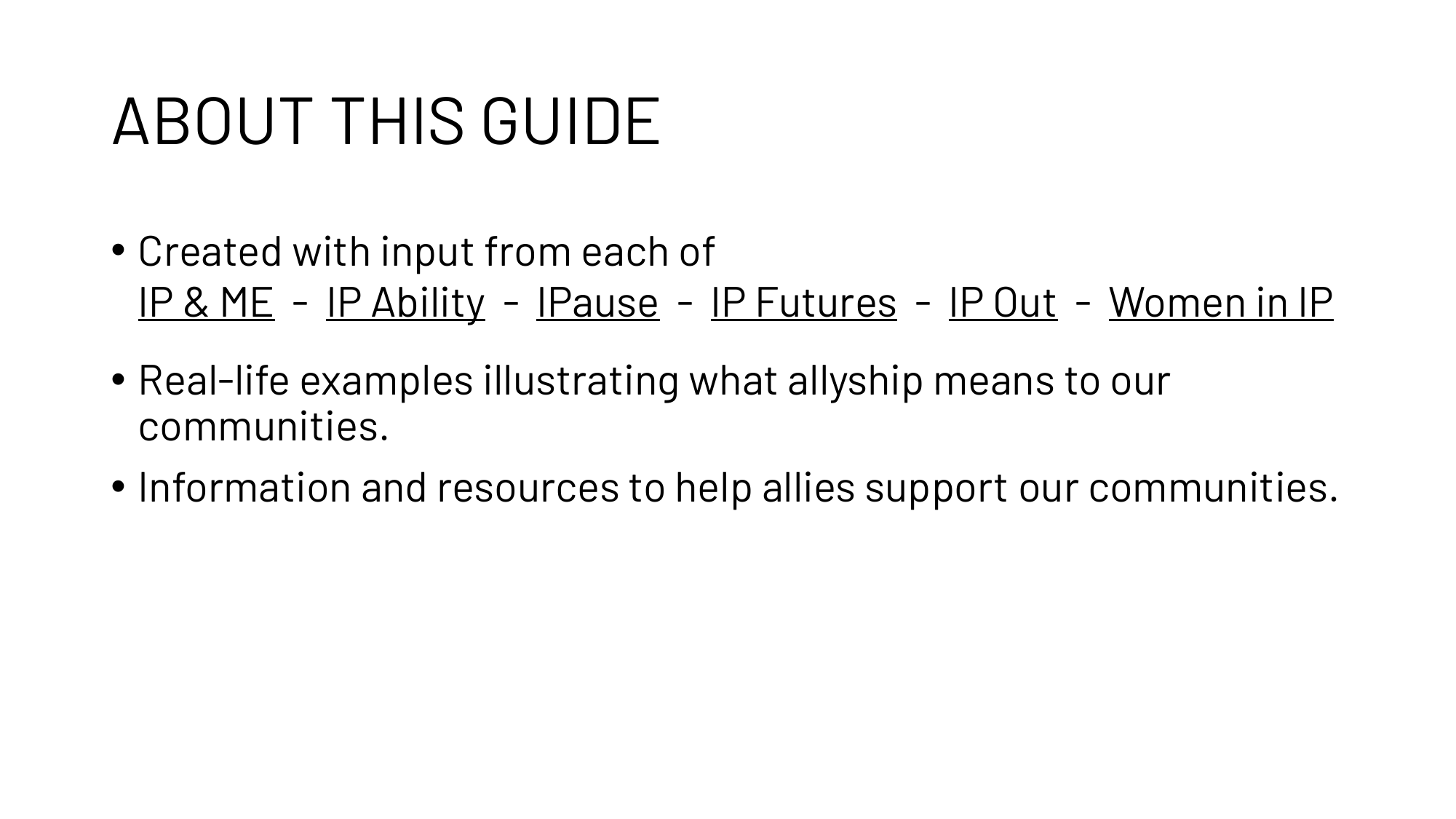

# ABOUT THIS GUIDE
Created with input from each of the IP Inclusive communities:
IP & ME  -  IP Ability  -  IPause  -  IP Futures  -  IP Out  -  Women in IP
Real-life examples illustrating what allyship means to our communities.
Information and resources to help allies support our communities.